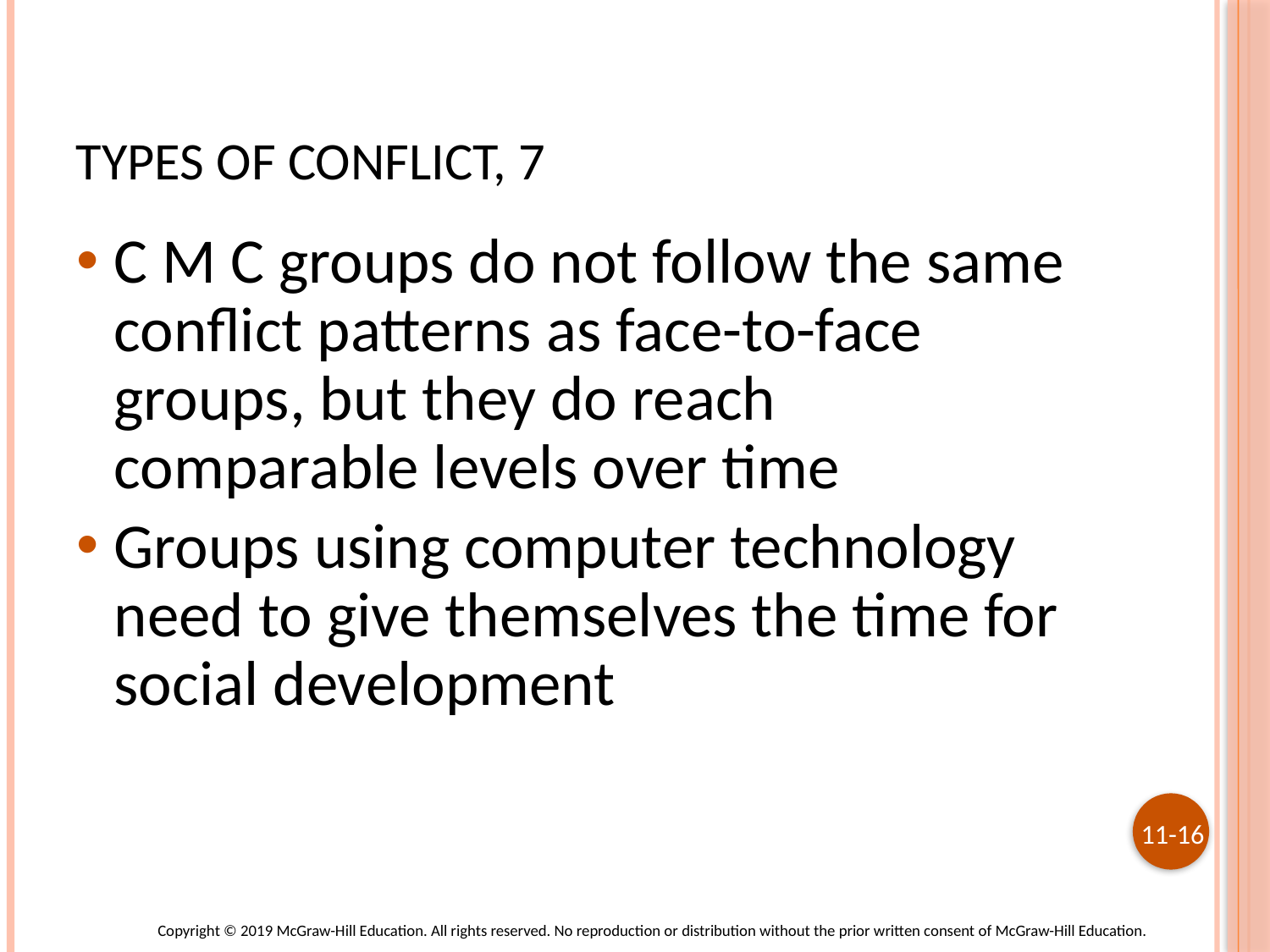

# Types of Conflict, 7
C M C groups do not follow the same conflict patterns as face-to-face groups, but they do reach comparable levels over time
Groups using computer technology need to give themselves the time for social development